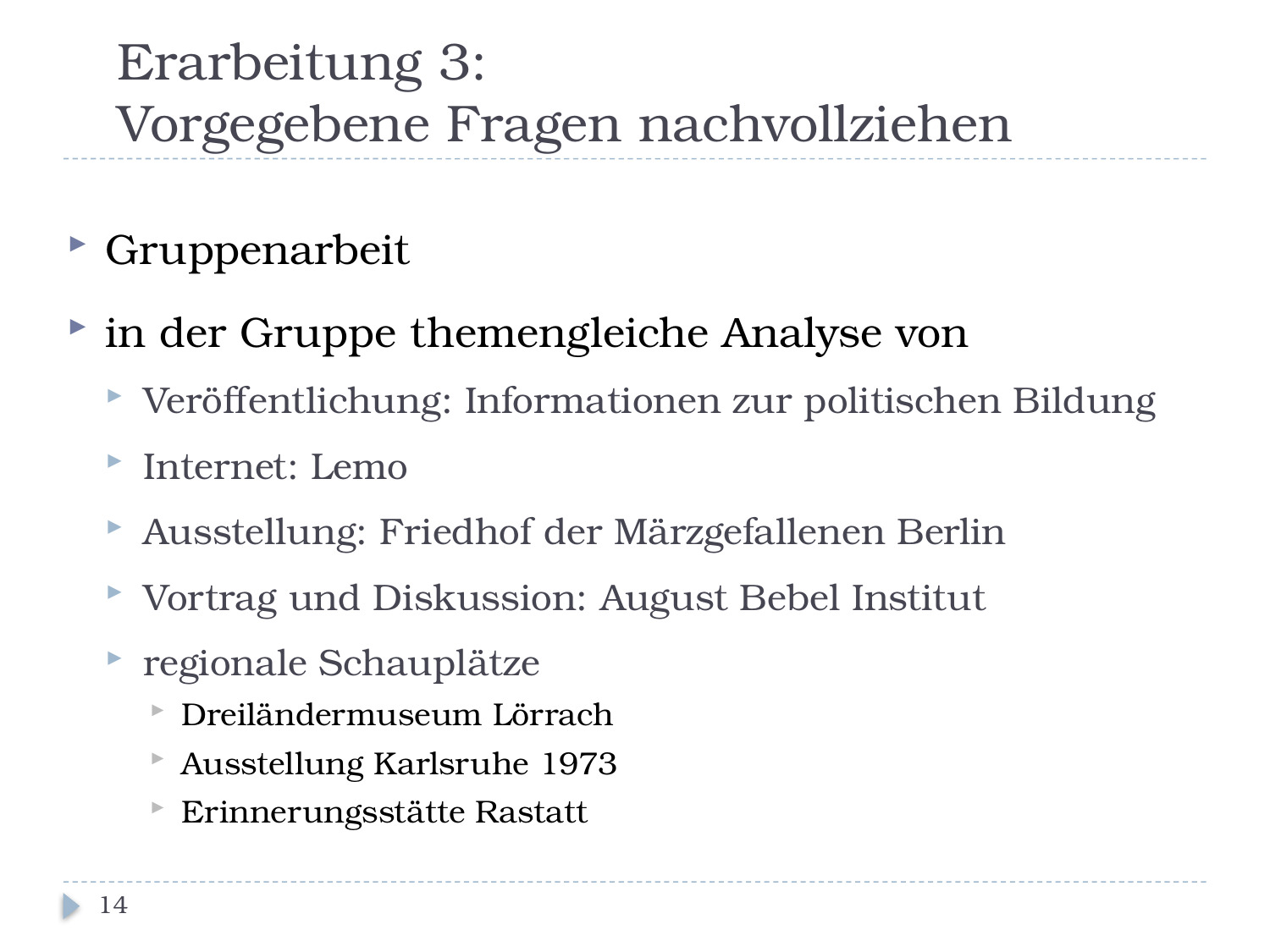

# Erarbeitung 3: Vorgegebene Fragen nachvollziehen
Gruppenarbeit
in der Gruppe themengleiche Analyse von
Veröffentlichung: Informationen zur politischen Bildung
Internet: Lemo
Ausstellung: Friedhof der Märzgefallenen Berlin
Vortrag und Diskussion: August Bebel Institut
regionale Schauplätze
Dreiländermuseum Lörrach
Ausstellung Karlsruhe 1973
Erinnerungsstätte Rastatt

14